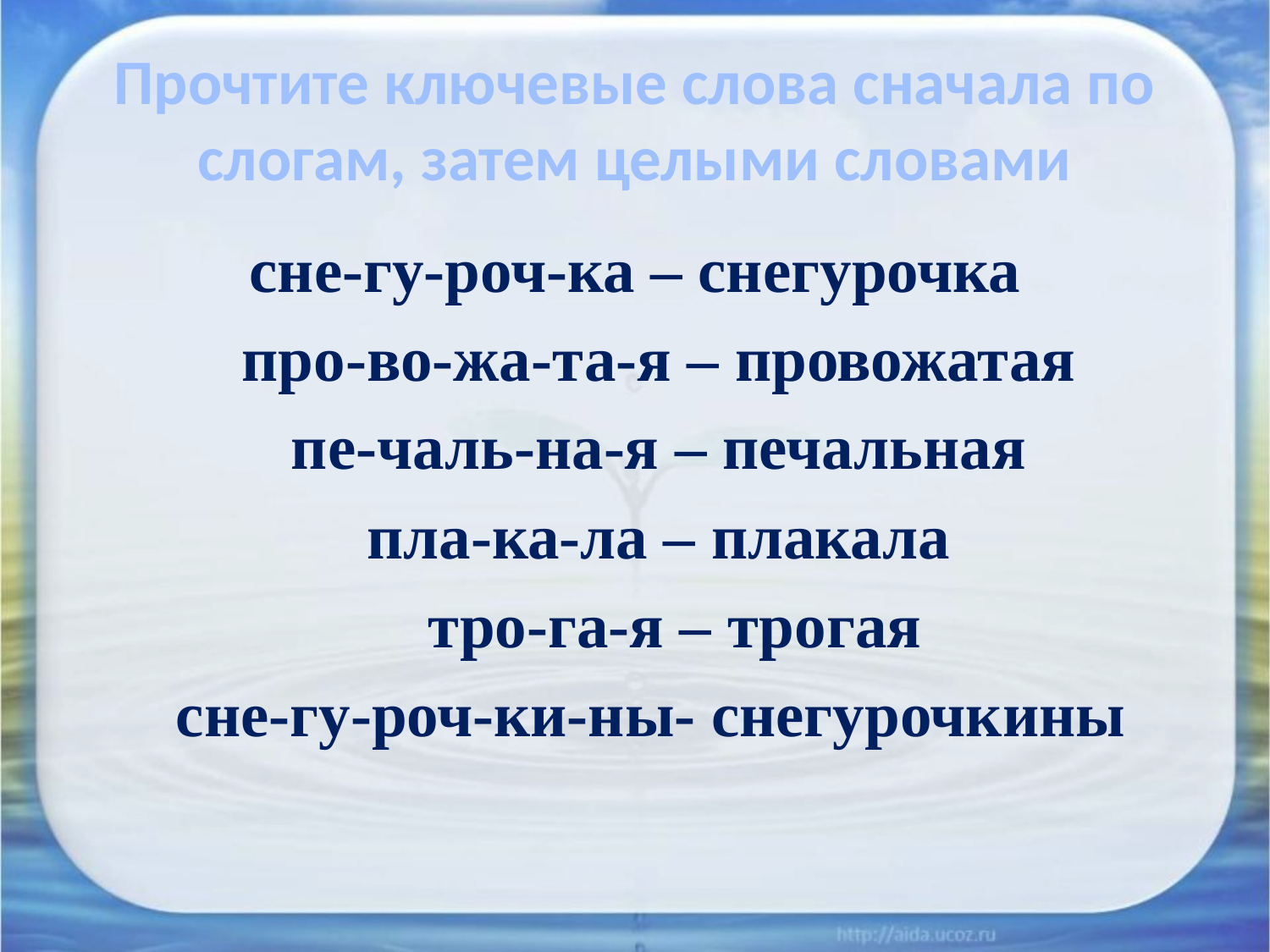

# Прочтите ключевые слова сначала по слогам, затем целыми словами
сне-гу-роч-ка – снегурочка
   про-во-жа-та-я – провожатая
   пе-чаль-на-я – печальная
   пла-ка-ла – плакала
     тро-га-я – трогая
  сне-гу-роч-ки-ны- снегурочкины